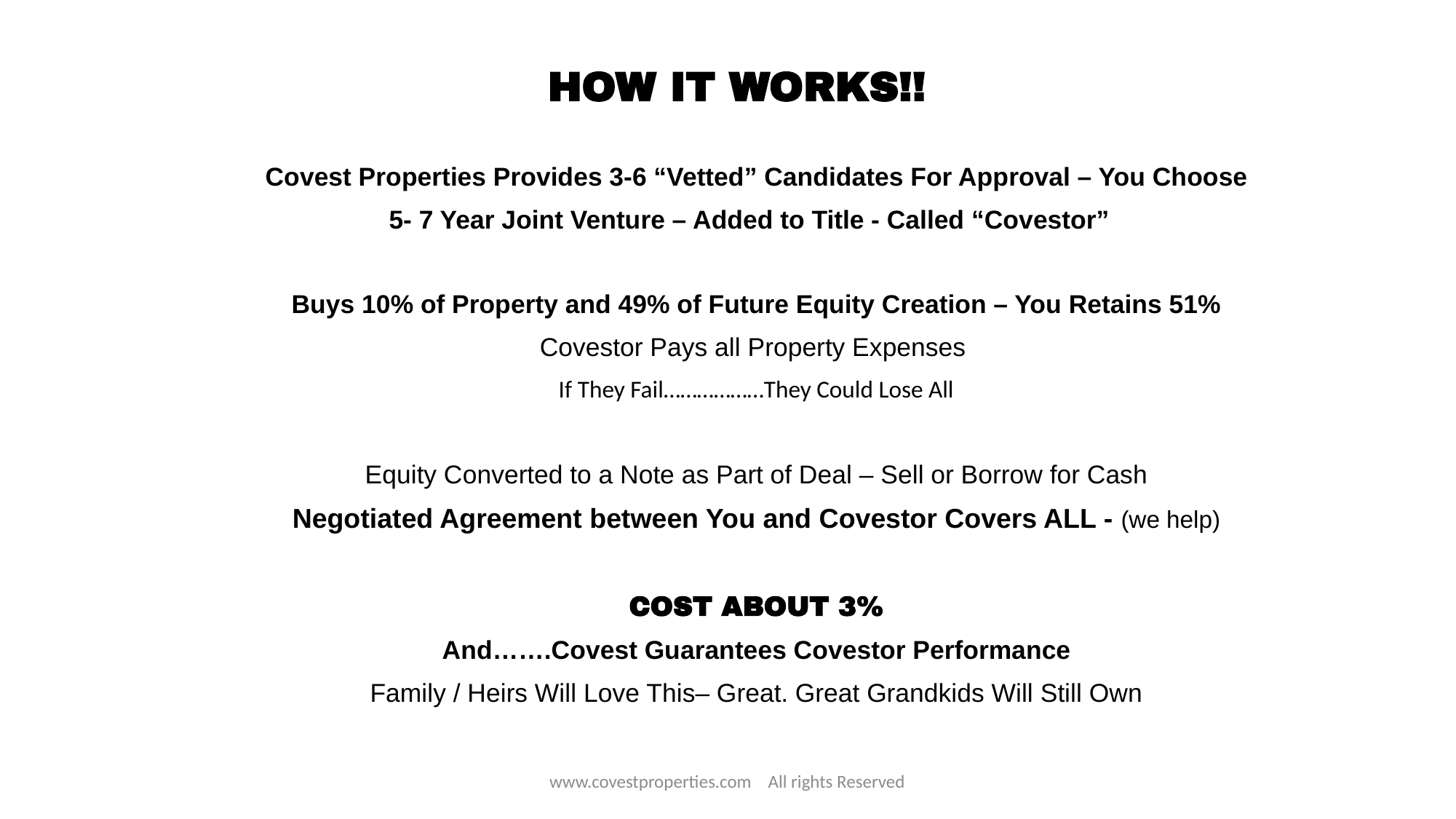

# HOW IT WORKS!!

Covest Properties Provides 3-6 “Vetted” Candidates For Approval – You Choose
5- 7 Year Joint Venture – Added to Title - Called “Covestor”

Buys 10% of Property and 49% of Future Equity Creation – You Retains 51%
Covestor Pays all Property Expenses
If They Fail………………They Could Lose All

Equity Converted to a Note as Part of Deal – Sell or Borrow for Cash
Negotiated Agreement between You and Covestor Covers ALL - (we help)

COST ABOUT 3%
And…….Covest Guarantees Covestor Performance
Family / Heirs Will Love This– Great. Great Grandkids Will Still Own

www.covestproperties.com    All rights Reserved